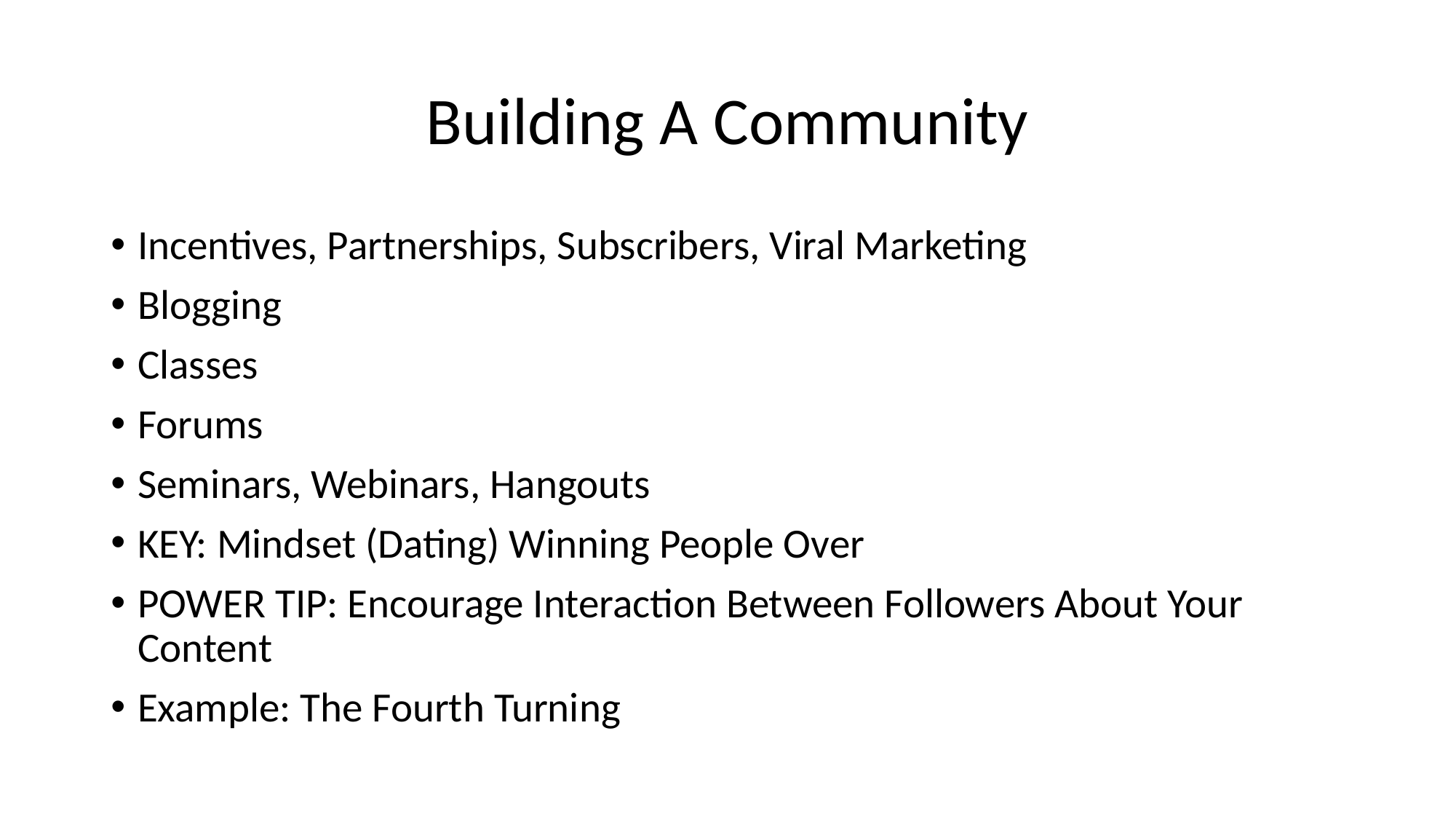

# Building A Community
Incentives, Partnerships, Subscribers, Viral Marketing
Blogging
Classes
Forums
Seminars, Webinars, Hangouts
KEY: Mindset (Dating) Winning People Over
POWER TIP: Encourage Interaction Between Followers About Your Content
Example: The Fourth Turning